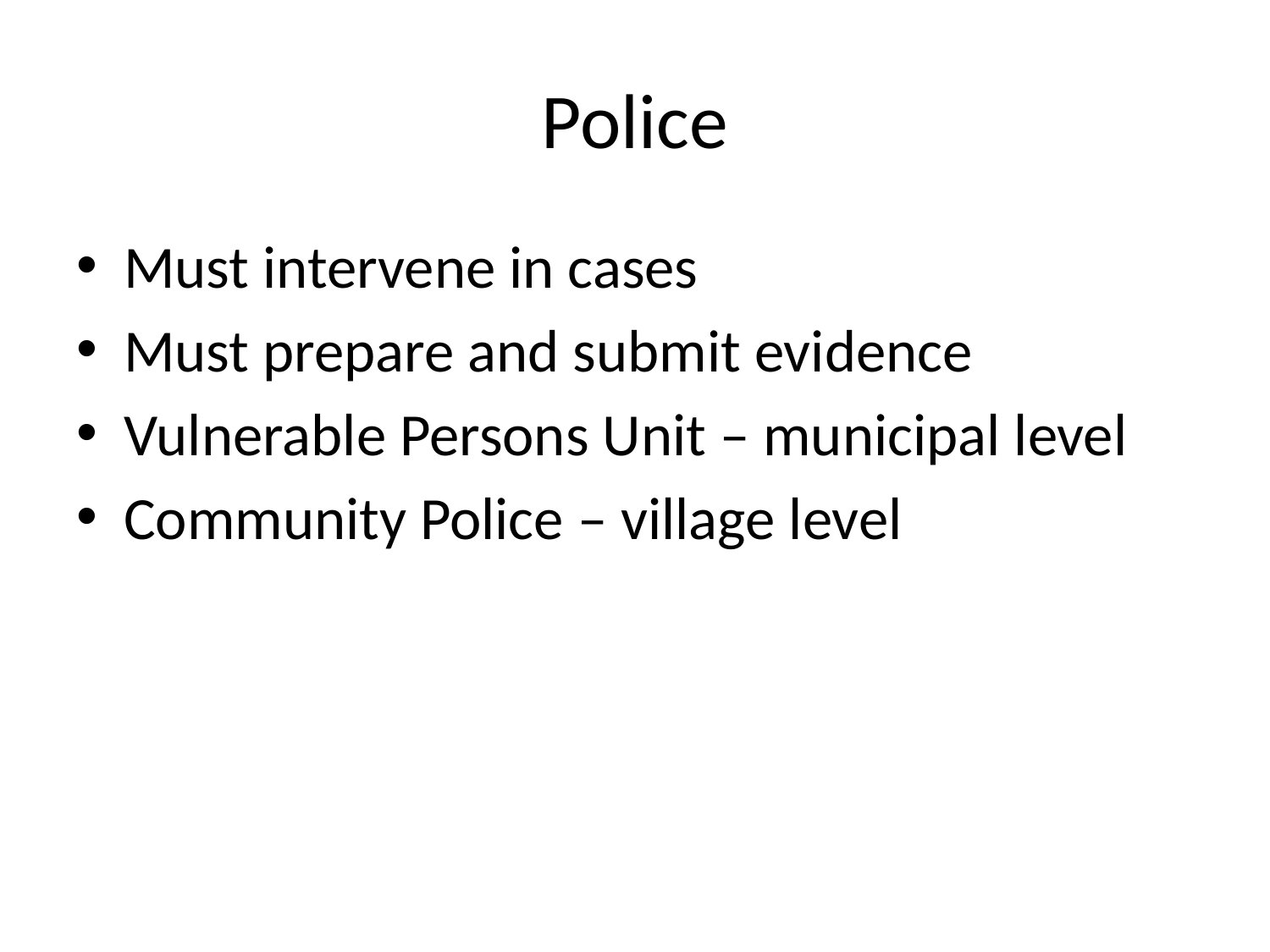

# Police
Must intervene in cases
Must prepare and submit evidence
Vulnerable Persons Unit – municipal level
Community Police – village level